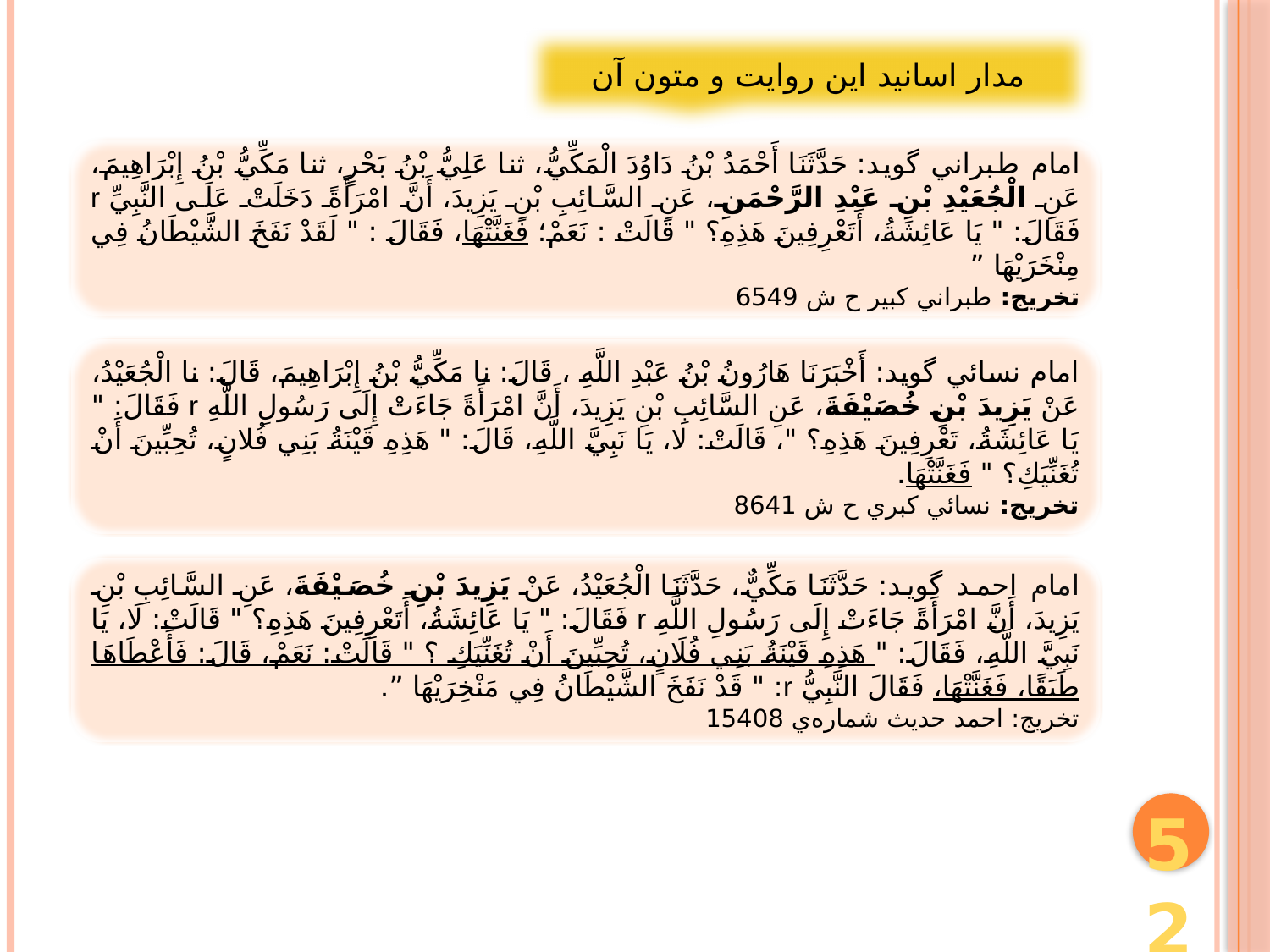

مدار اسانيد اين روايت و متون آن
امام طبراني گويد: حَدَّثَنَا أَحْمَدُ بْنُ دَاوُدَ الْمَكِّيُّ، ثنا عَلِيُّ بْنُ بَحْرٍ، ثنا مَكِّيُّ بْنُ إِبْرَاهِيمَ، عَنِ الْجُعَيْدِ بْنِ عَبْدِ الرَّحْمَنِ، عَنِ السَّائِبِ بْنِ يَزِيدَ، أَنَّ امْرَأَةً دَخَلَتْ عَلَى النَّبِيِّ r فَقَالَ: " يَا عَائِشَةُ، أَتَعْرِفِينَ هَذِهِ؟ " قَالَتْ : نَعَمْ؛ فَغَنَّتْهَا، فَقَالَ : " لَقَدْ نَفَخَ الشَّيْطَانُ فِي مِنْخَرَيْهَا ”
تخريج: طبراني كبير ح ش 6549
امام نسائي گويد: أَخْبَرَنَا هَارُونُ بْنُ عَبْدِ اللَّهِ ، قَالَ: نا مَكِّيُّ بْنُ إِبْرَاهِيمَ، قَالَ: نا الْجُعَيْدُ، عَنْ يَزِيدَ بْنِ خُصَيْفَةَ، عَنِ السَّائِبِ بْنِ يَزِيدَ، أَنَّ امْرَأَةً جَاءَتْ إِلَى رَسُولِ اللَّهِ r فَقَالَ: " يَا عَائِشَةُ، تَعْرِفِينَ هَذِهِ؟ "، قَالَتْ: لا، يَا نَبِيَّ اللَّهِ، قَالَ: " هَذِهِ قَيْنَةُ بَنِي فُلانٍ، تُحِبِّينَ أَنْ تُغَنِّيَكِ؟ " فَغَنَّتْهَا.
تخريج: نسائي كبري ح ش 8641
امام احمد گويد: حَدَّثَنَا مَكِّيٌّ، حَدَّثَنَا الْجُعَيْدُ، عَنْ يَزِيدَ بْنِ خُصَيْفَةَ، عَنِ السَّائِبِ بْنِ يَزِيدَ، أَنَّ امْرَأَةً جَاءَتْ إِلَى رَسُولِ اللَّهِ r فَقَالَ: " يَا عَائِشَةُ، أَتَعْرِفِينَ هَذِهِ؟ " قَالَتْ: لَا، يَا نَبِيَّ اللَّهِ، فَقَالَ: " هَذِهِ قَيْنَةُ بَنِي فُلَانٍ، تُحِبِّينَ أَنْ تُغَنِّيَكِ ؟ " قَالَتْ: نَعَمْ، قَالَ: فَأَعْطَاهَا طَبَقًا، فَغَنَّتْهَا، فَقَالَ النَّبِيُّ r: " قَدْ نَفَخَ الشَّيْطَانُ فِي مَنْخِرَيْهَا ”.
تخريج: احمد حديث شماره‌ي 15408
52